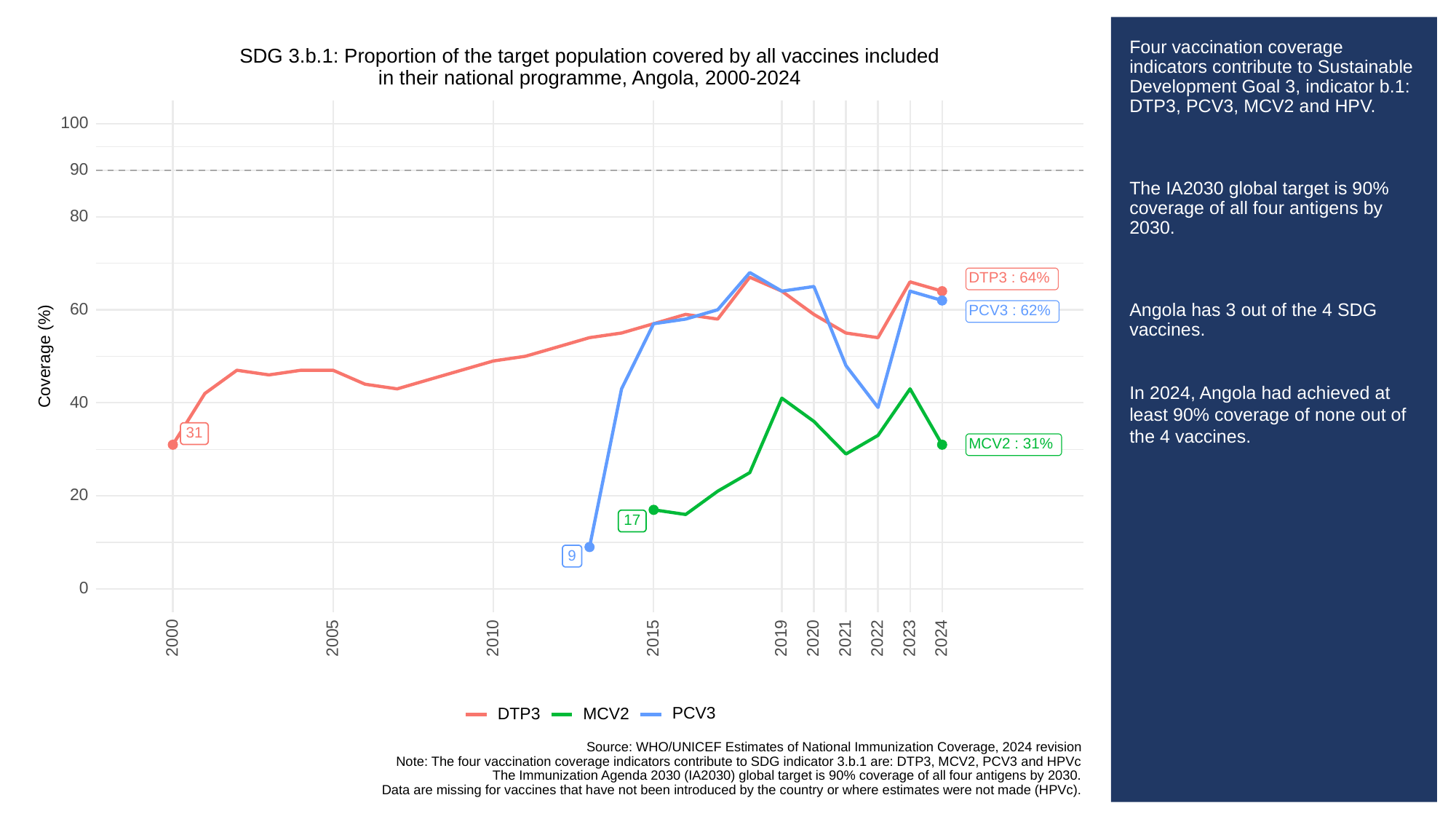

# Four vaccination coverage indicators contribute to Sustainable Development Goal 3, indicator b.1: DTP3, PCV3, MCV2 and HPV.

The IA2030 global target is 90% coverage of all four antigens by 2030.

Angola has 3 out of the 4 SDG vaccines.

In 2024, Angola had achieved at least 90% coverage of none out of the 4 vaccines.

SDG 3.b.1: Proportion of the target population covered by all vaccines included
in their national programme, Angola, 2000-2024

100

90

80

DTP3 : 64%

60
PCV3 : 62%

Coverage (%)

40

31

MCV2 : 31%

20

17

9
0

2023
2000
2005
2010
2015
2019
2020
2021
2022
2024
PCV3
MCV2
DTP3

Source: WHO/UNICEF Estimates of National Immunization Coverage, 2024 revision
Note: The four vaccination coverage indicators contribute to SDG indicator 3.b.1 are: DTP3, MCV2, PCV3 and HPVc
The Immunization Agenda 2030 (IA2030) global target is 90% coverage of all four antigens by 2030.
Data are missing for vaccines that have not been introduced by the country or where estimates were not made (HPVc).